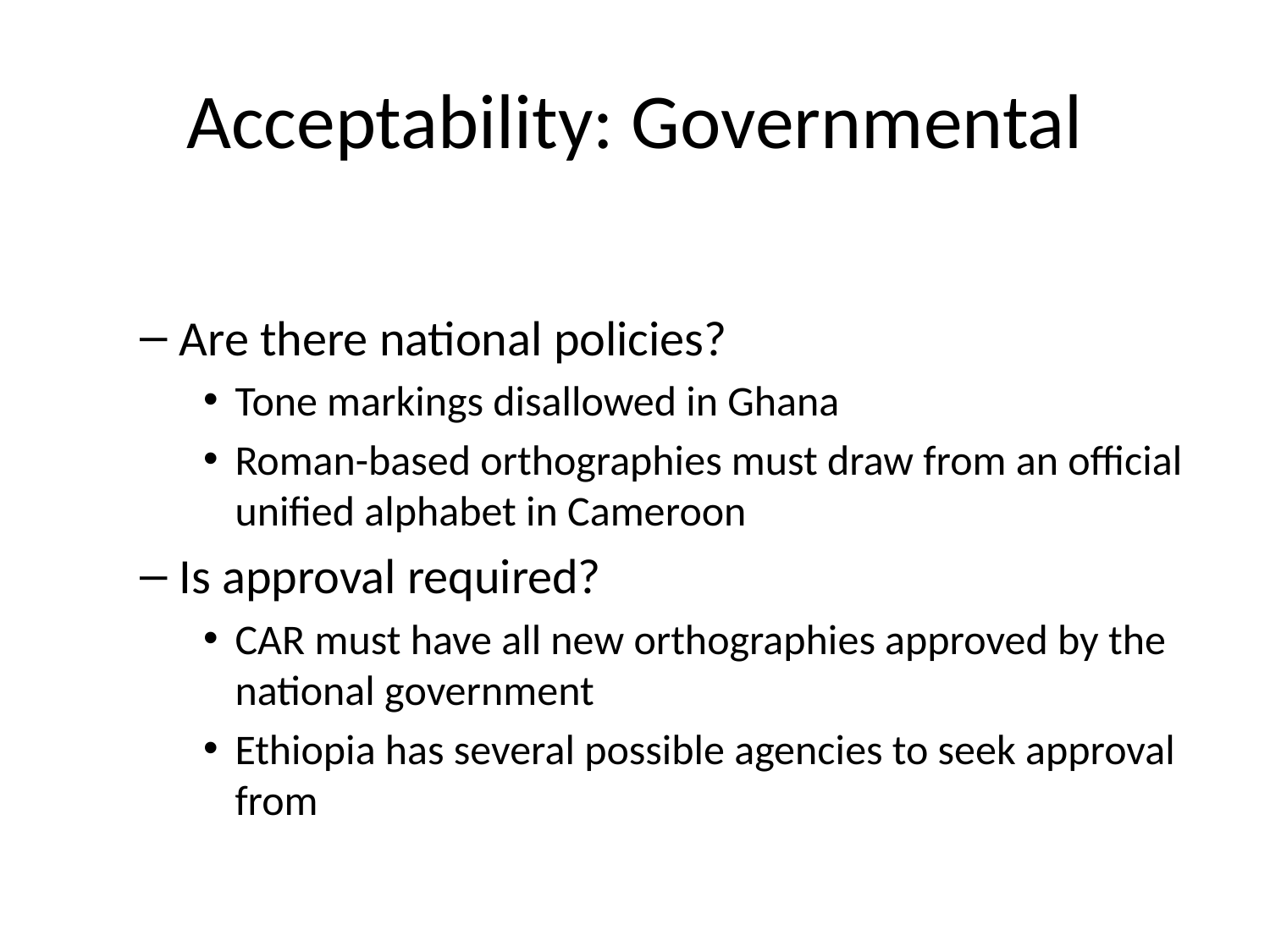

# Acceptability: Governmental

Are there national policies?
Tone markings disallowed in Ghana
Roman-based orthographies must draw from an official unified alphabet in Cameroon
Is approval required?
CAR must have all new orthographies approved by the national government
Ethiopia has several possible agencies to seek approval from